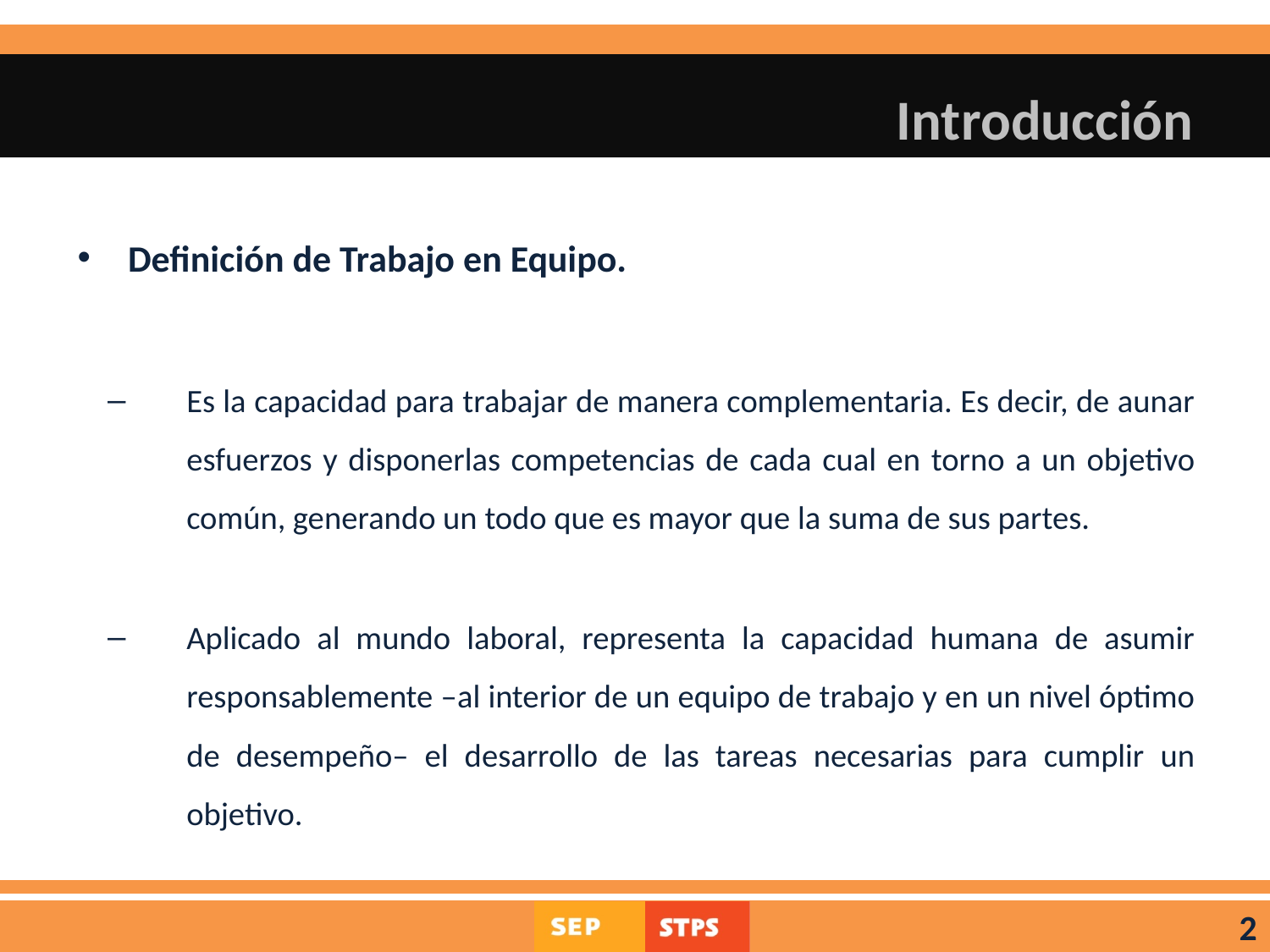

# Introducción
Definición de Trabajo en Equipo.

Es la capacidad para trabajar de manera complementaria. Es decir, de aunar esfuerzos y disponerlas competencias de cada cual en torno a un objetivo común, generando un todo que es mayor que la suma de sus partes.

Aplicado al mundo laboral, representa la capacidad humana de asumir responsablemente –al interior de un equipo de trabajo y en un nivel óptimo de desempeño– el desarrollo de las tareas necesarias para cumplir un objetivo.
2